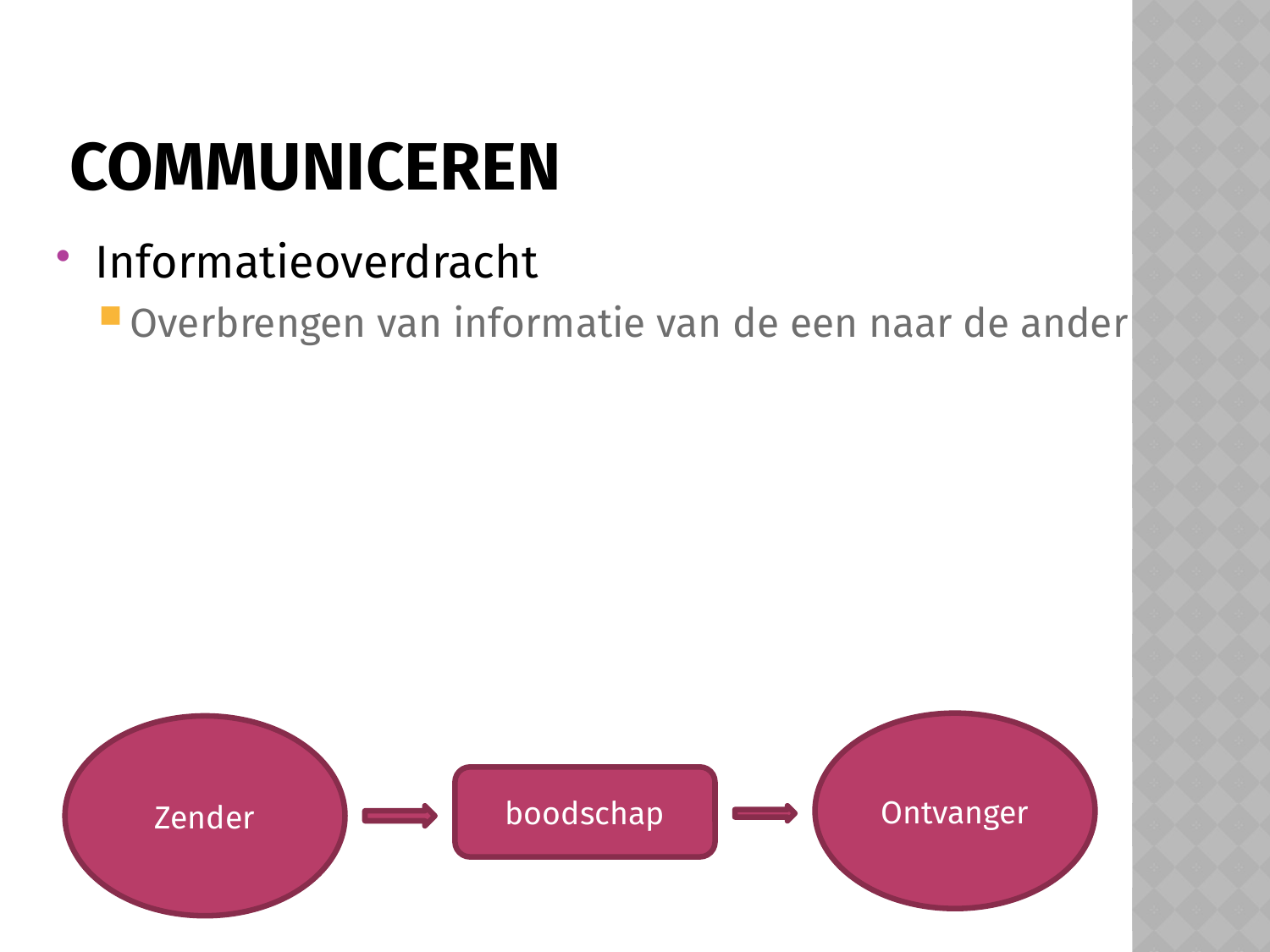

# Communiceren
Informatieoverdracht
Overbrengen van informatie van de een naar de ander

Ontvanger
Zender
boodschap